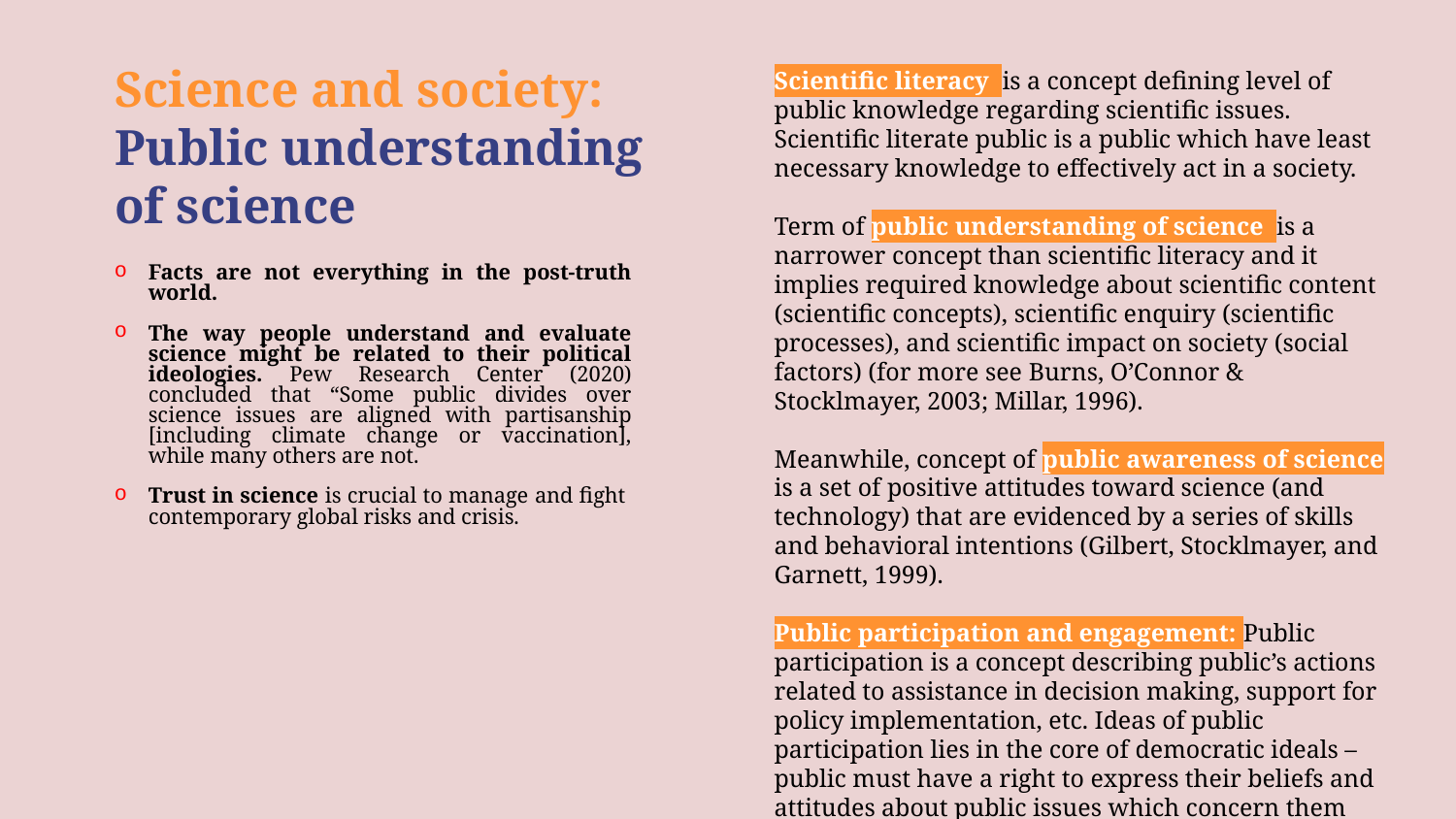

# Science and society: Public understanding of science
Scientific literacy  is a concept defining level of public knowledge regarding scientific issues. Scientific literate public is a public which have least necessary knowledge to effectively act in a society.

Term of public understanding of science  is a narrower concept than scientific literacy and it implies required knowledge about scientific content (scientific concepts), scientific enquiry (scientific processes), and scientific impact on society (social factors) (for more see Burns, O’Connor & Stocklmayer, 2003; Millar, 1996).

Meanwhile, concept of public awareness of science is a set of positive attitudes toward science (and technology) that are evidenced by a series of skills and behavioral intentions (Gilbert, Stocklmayer, and Garnett, 1999).

Public participation and engagement: Public participation is a concept describing public’s actions related to assistance in decision making, support for policy implementation, etc. Ideas of public participation lies in the core of democratic ideals – public must have a right to express their beliefs and attitudes about public issues which concern them and their life (Stave, 2002; Cox, 2013)
Facts are not everything in the post-truth world.

The way people understand and evaluate science might be related to their political ideologies. Pew Research Center (2020) concluded that “Some public divides over science issues are aligned with partisanship [including climate change or vaccination], while many others are not.

Trust in science is crucial to manage and fight  contemporary global risks and crisis.